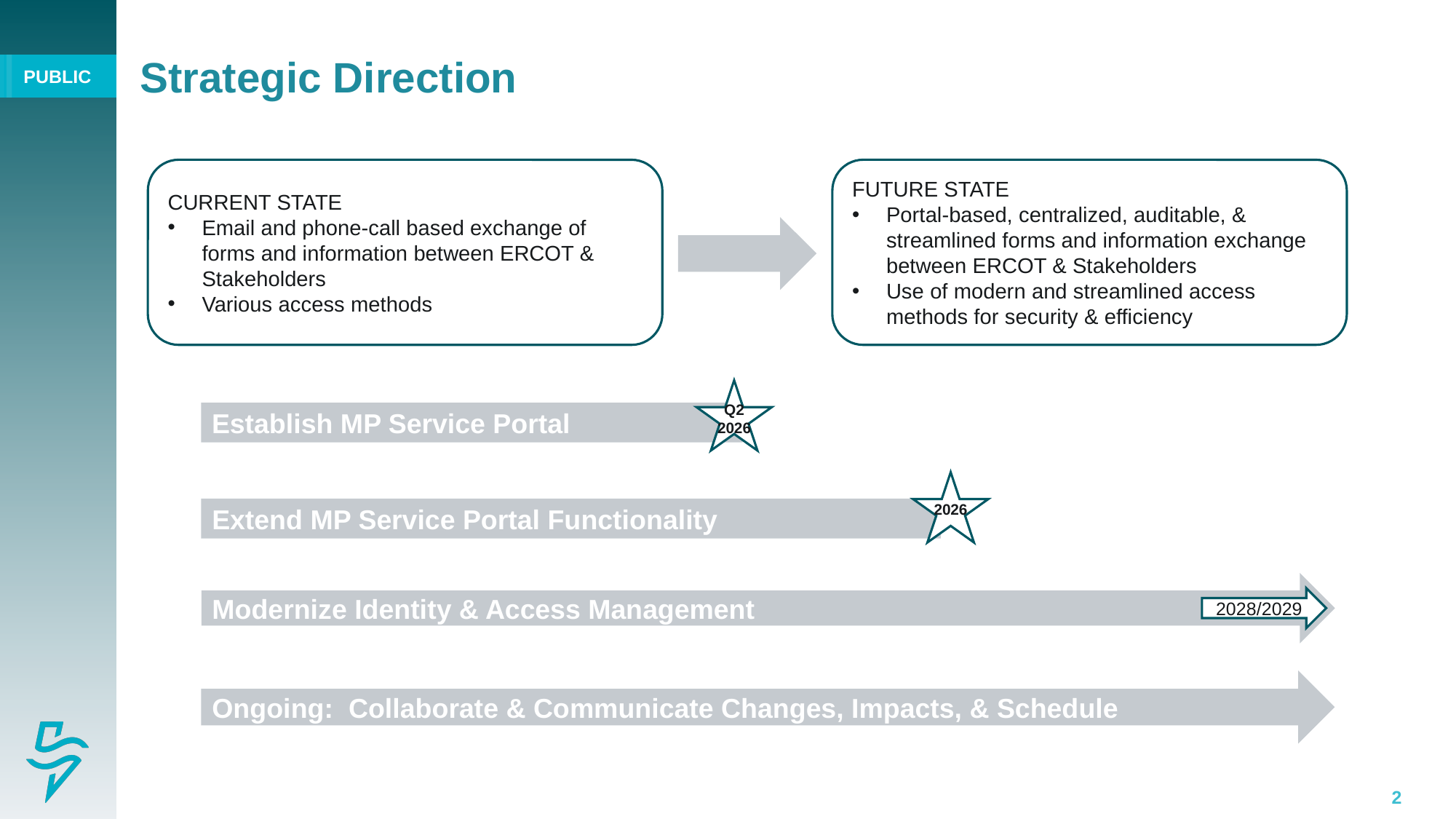

# Strategic Direction
CURRENT STATE
Email and phone-call based exchange of forms and information between ERCOT & Stakeholders
Various access methods

FUTURE STATE
Portal-based, centralized, auditable, & streamlined forms and information exchange between ERCOT & Stakeholders
Use of modern and streamlined access methods for security & efficiency

Q2 2026
Establish MP Service Portal

2026
Extend MP Service Portal Functionality
Modernize Identity & Access Management
2028/2029
Ongoing:  Collaborate & Communicate Changes, Impacts, & Schedule
2